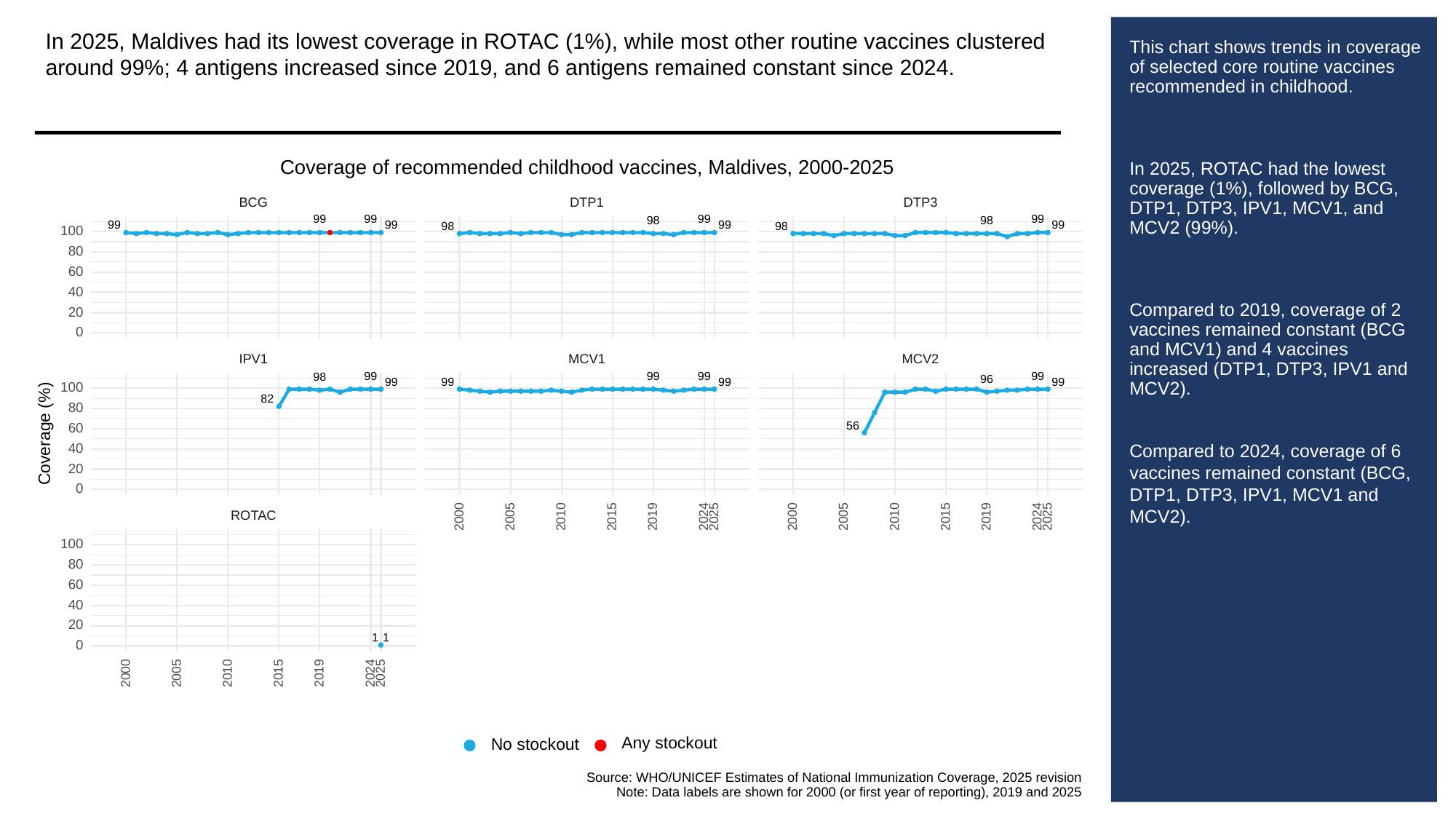

In 2025, Maldives had its lowest coverage in ROTAC (1%), while most other routine vaccines clustered around 99%; 4 antigens increased since 2019, and 6 antigens remained constant since 2024.
# This chart shows trends in coverage of selected core routine vaccines recommended in childhood.

In 2025, ROTAC had the lowest coverage (1%), followed by BCG, DTP1, DTP3, IPV1, MCV1, and MCV2 (99%).

Compared to 2019, coverage of 2 vaccines remained constant (BCG and MCV1) and 4 vaccines increased (DTP1, DTP3, IPV1 and MCV2).

Compared to 2024, coverage of 6 vaccines remained constant (BCG, DTP1, DTP3, IPV1, MCV1 and MCV2).

Coverage of recommended childhood vaccines, Maldives, 2000-2025
BCG
DTP3
DTP1
99
99
99
99

98
98

99
99
99
99
98
98
100

80

60

40

20

0

MCV1
MCV2
IPV1
99
99
99
99

98
96

99
99
99
99
100

82

80

56
60
Coverage (%)

40

20

0

ROTAC
2000
2005
2010
2015
2019
2024
2025
2000
2005
2010
2015
2019
2024
2025

100

80

60

40

20

1
1

0

2000
2005
2010
2015
2019
2024
2025
Any stockout
No stockout

Source: WHO/UNICEF Estimates of National Immunization Coverage, 2025 revision
Note: Data labels are shown for 2000 (or first year of reporting), 2019 and 2025